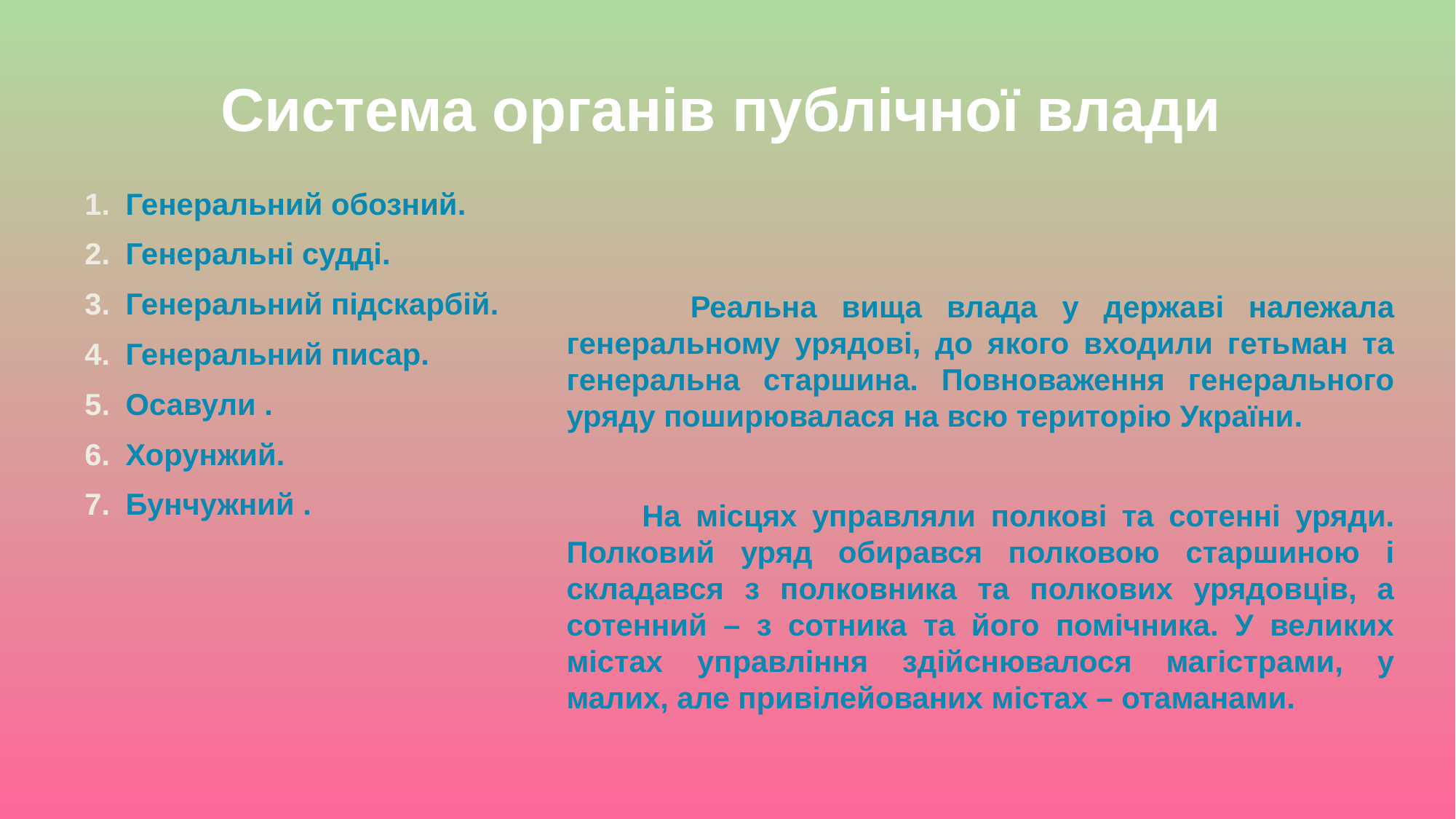

# Система органів публічної влади
Генеральний обозний.
Генеральні судді.
Генеральний підскарбій.
Генеральний писар.
Осавули .
Хорунжий.
Бунчужний .

     Реальна вища влада у державі належала генеральному урядові, до якого входили гетьман та генеральна старшина. Повноваження генерального уряду поширювалася на всю територію України.

     На місцях управляли полкові та сотенні уряди. Полковий уряд обирався полковою старшиною і складався з полковника та полкових урядовців, а сотенний – з сотника та його помічника. У великих містах управління здійснювалося магістрами, у малих, але привілейованих містах – отаманами.